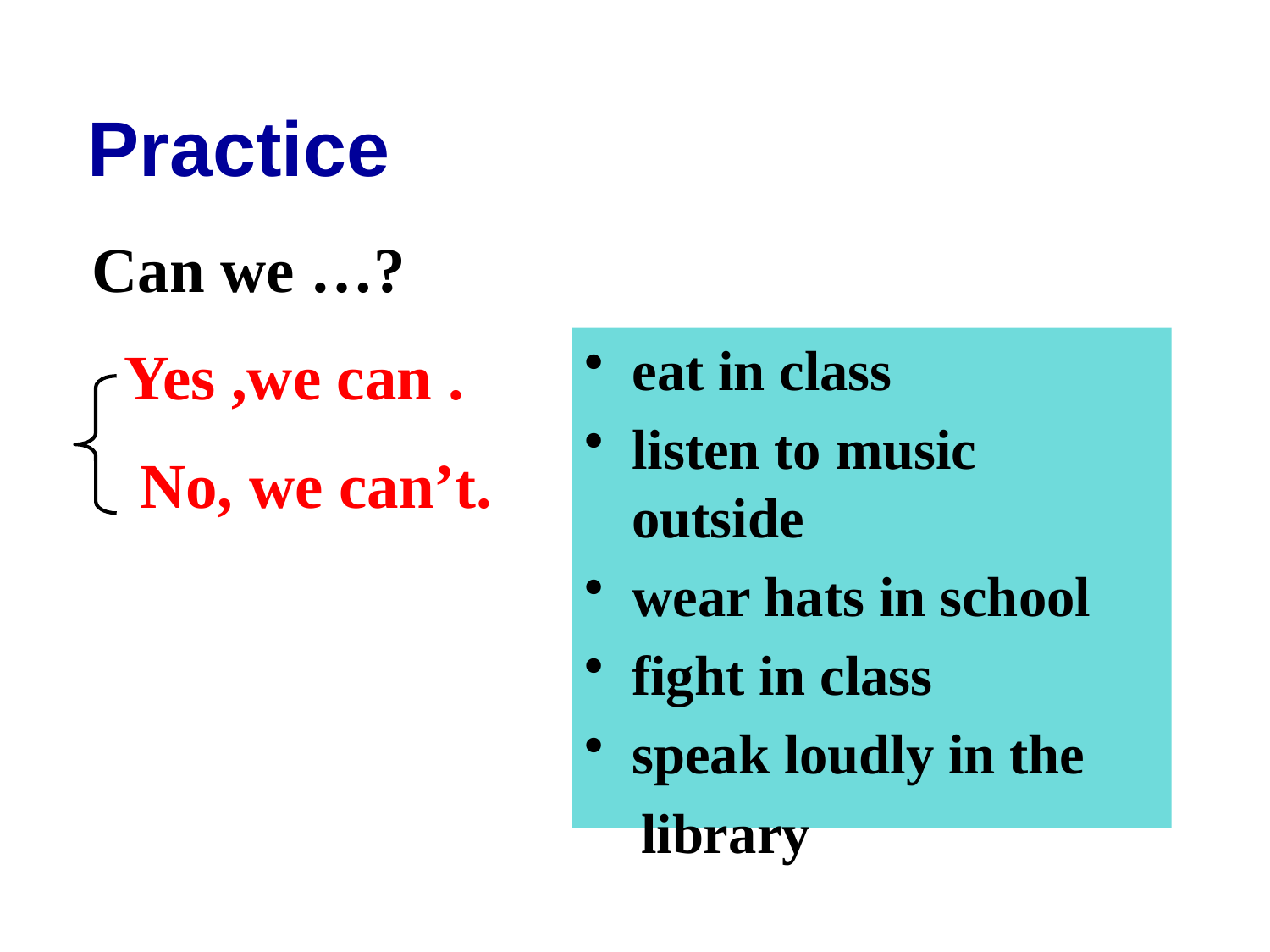

# Practice
 Can we …?
   Yes ,we can .
    No, we can’t.

eat in class
listen to music outside
wear hats in school
fight in class
speak loudly in the
    library